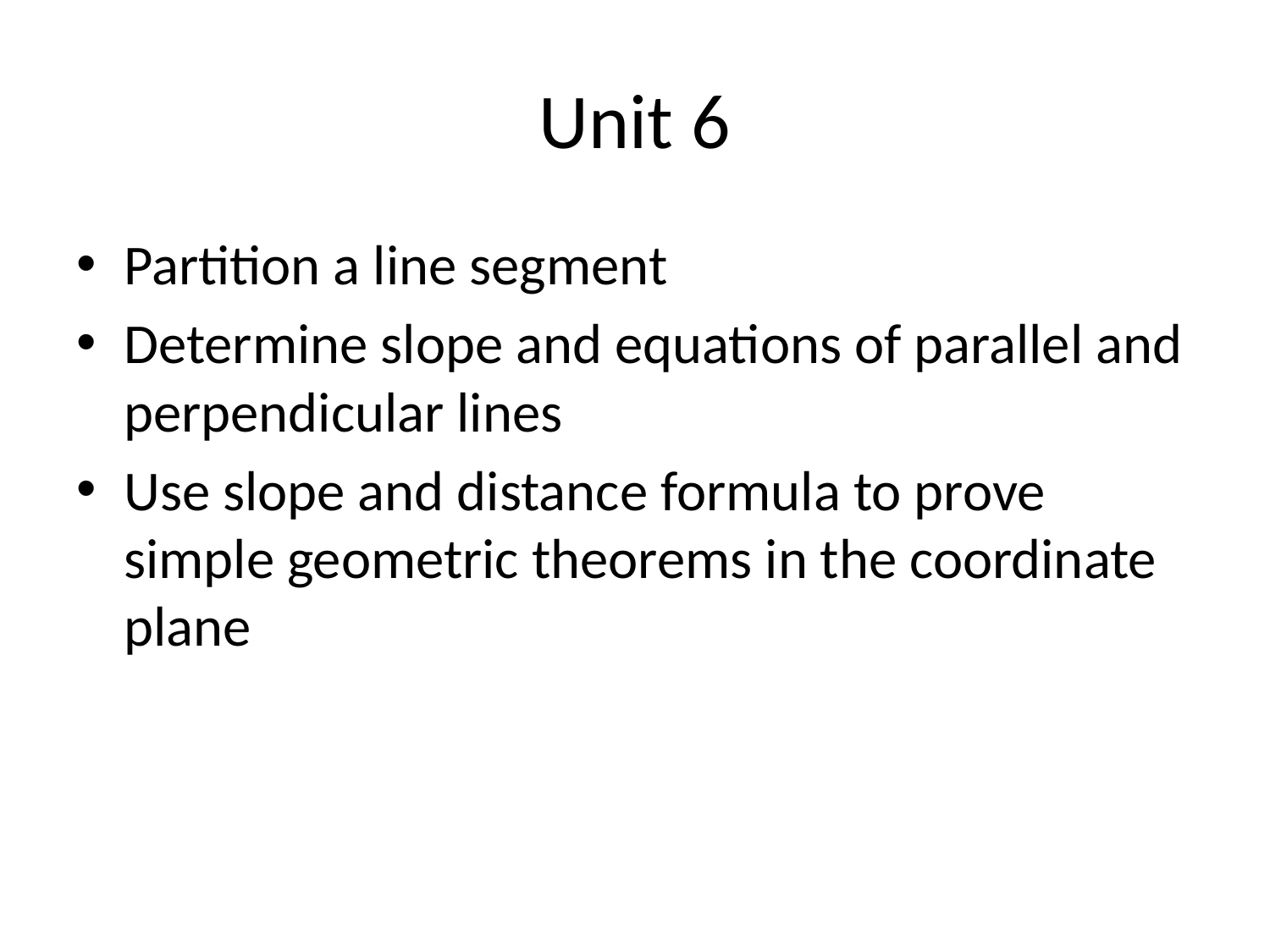

# Unit 6
Partition a line segment
Determine slope and equations of parallel and perpendicular lines
Use slope and distance formula to prove simple geometric theorems in the coordinate plane